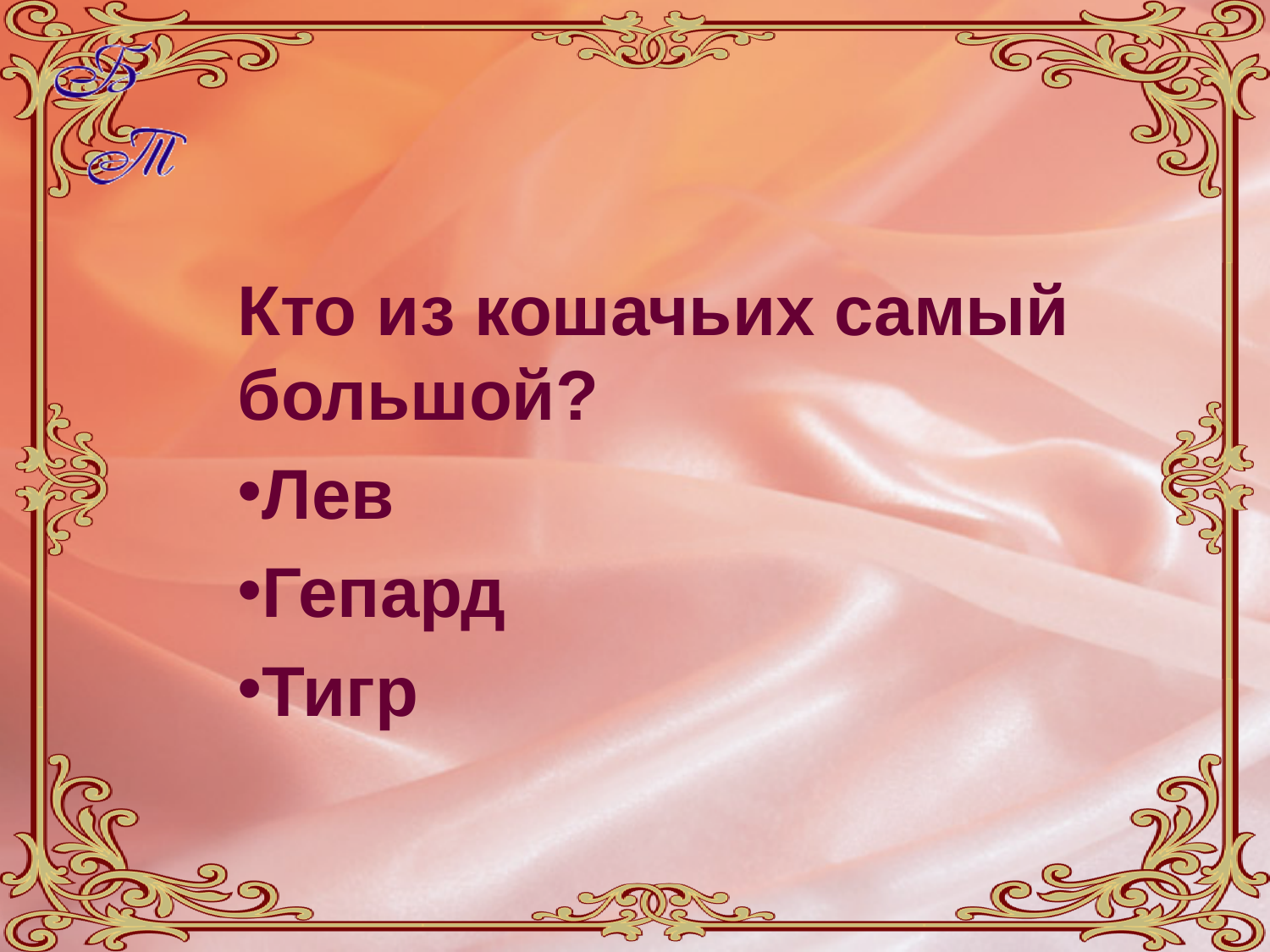

Кто из кошачьих самый большой?
Лев
Гепард
Тигр